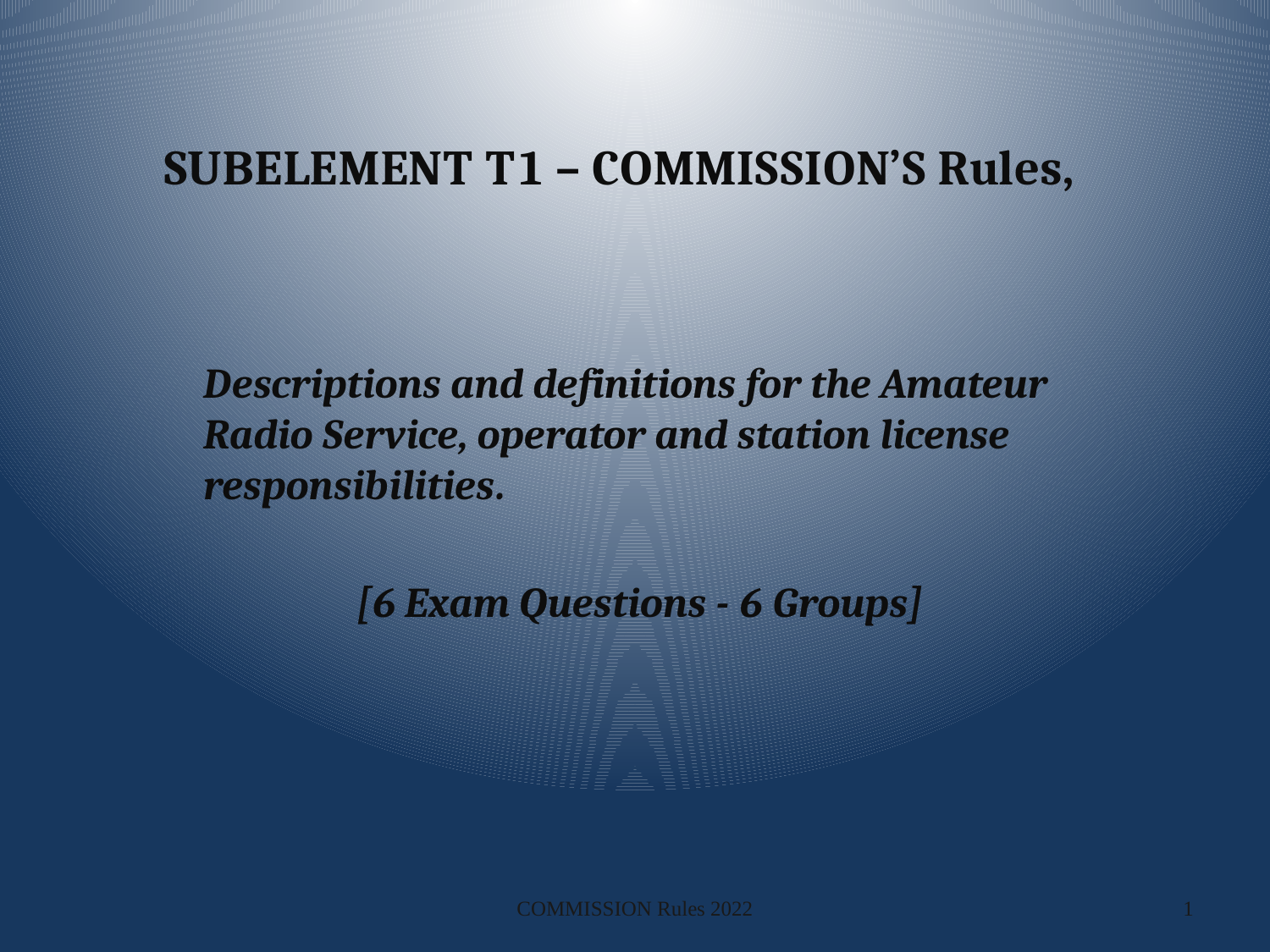

# SUBELEMENT T1 – COMMISSION’S Rules,
Descriptions and definitions for the Amateur Radio Service, operator and station license responsibilities.

 [6 Exam Questions - 6 Groups]
COMMISSION Rules 2022
1